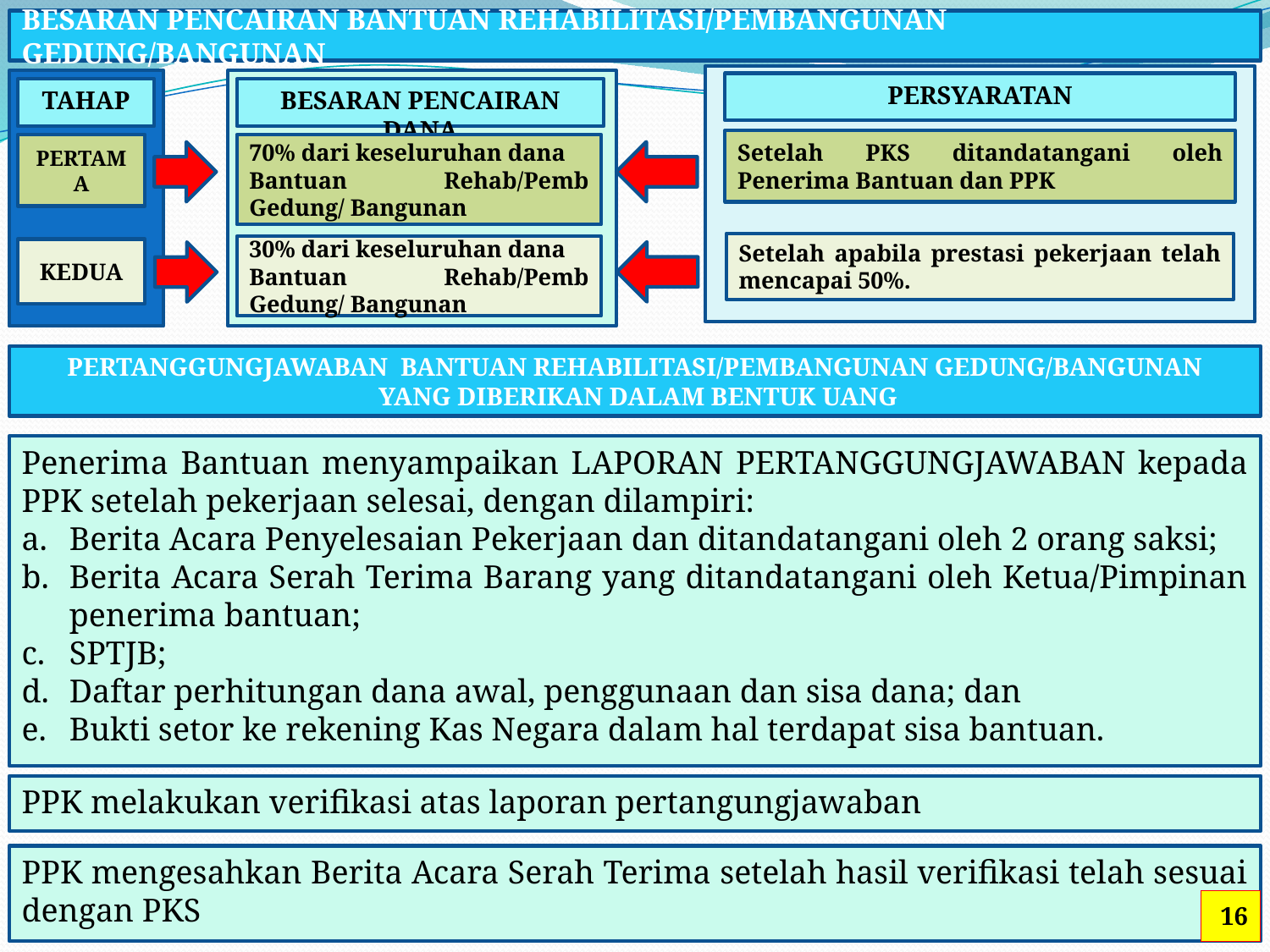

BESARAN PENCAIRAN BANTUAN REHABILITASI/PEMBANGUNAN GEDUNG/BANGUNAN

PERSYARATAN
TAHAP
BESARAN PENCAIRAN DANA
Setelah PKS ditandatangani oleh Penerima Bantuan dan PPK
PERTAMA
70% dari keseluruhan dana
Bantuan  Rehab/Pemb Gedung/ Bangunan

Setelah apabila prestasi pekerjaan telah mencapai 50%.
30% dari keseluruhan dana
Bantuan  Rehab/Pemb Gedung/ Bangunan
KEDUA

PERTANGGUNGJAWABAN  BANTUAN REHABILITASI/PEMBANGUNAN GEDUNG/BANGUNAN
 YANG DIBERIKAN DALAM BENTUK UANG
Penerima Bantuan menyampaikan LAPORAN PERTANGGUNGJAWABAN kepada PPK setelah pekerjaan selesai, dengan dilampiri:
Berita Acara Penyelesaian Pekerjaan dan ditandatangani oleh 2 orang saksi;
Berita Acara Serah Terima Barang yang ditandatangani oleh Ketua/Pimpinan penerima bantuan;
SPTJB;
Daftar perhitungan dana awal, penggunaan dan sisa dana; dan
Bukti setor ke rekening Kas Negara dalam hal terdapat sisa bantuan.
PPK melakukan verifikasi atas laporan pertangungjawaban
PPK mengesahkan Berita Acara Serah Terima setelah hasil verifikasi telah sesuai dengan PKS
16